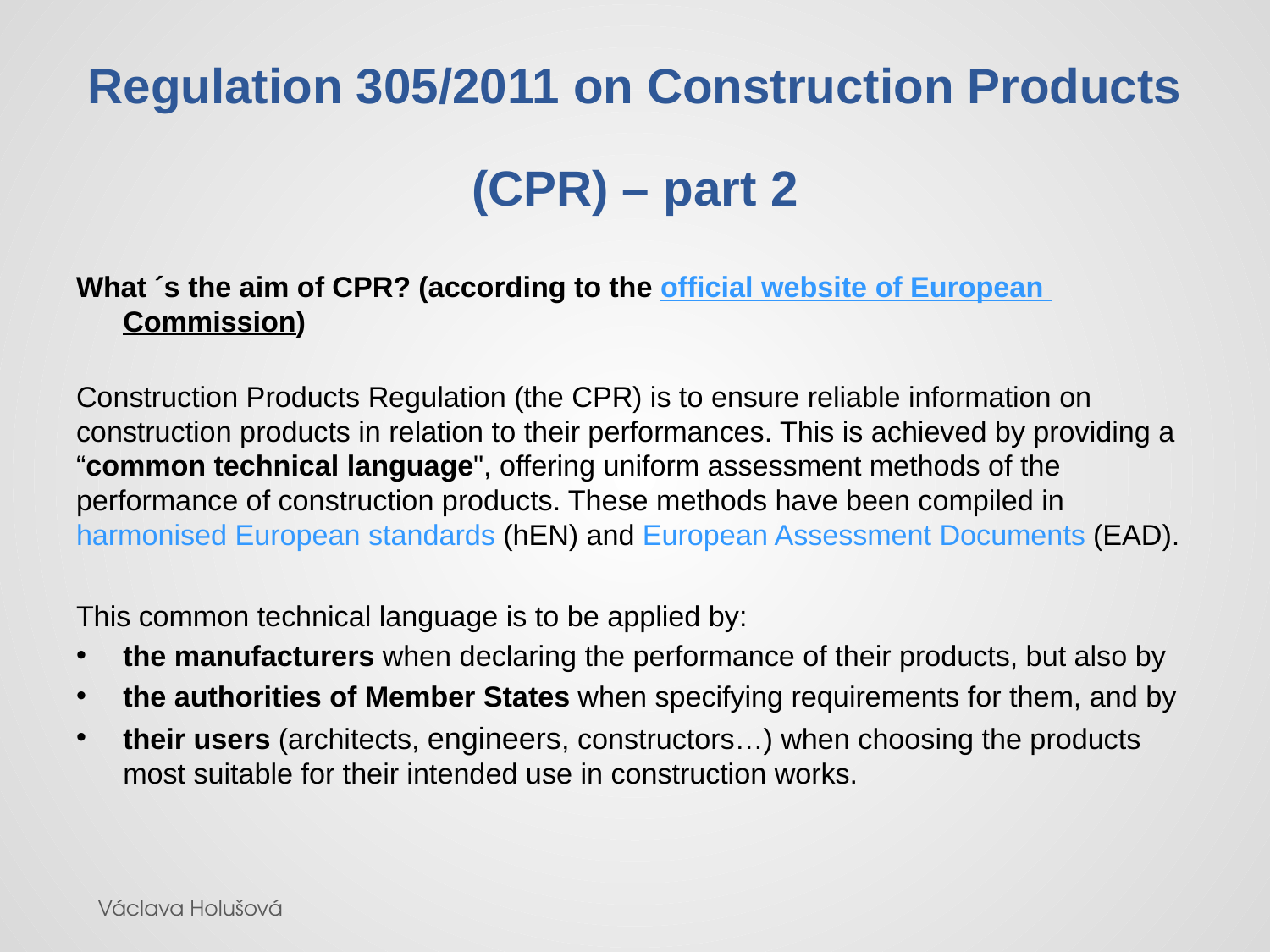

# Regulation 305/2011 on Construction Products (CPR) – part 2

What ´s the aim of CPR? (according to the official website of European Commission)

Construction Products Regulation (the CPR) is to ensure reliable information on construction products in relation to their performances. This is achieved by providing a “common technical language", offering uniform assessment methods of the performance of construction products. These methods have been compiled in harmonised European standards (hEN) and European Assessment Documents (EAD).

This common technical language is to be applied by:
the manufacturers when declaring the performance of their products, but also by
the authorities of Member States when specifying requirements for them, and by
their users (architects, engineers, constructors…) when choosing the products most suitable for their intended use in construction works.

Václava Holušová